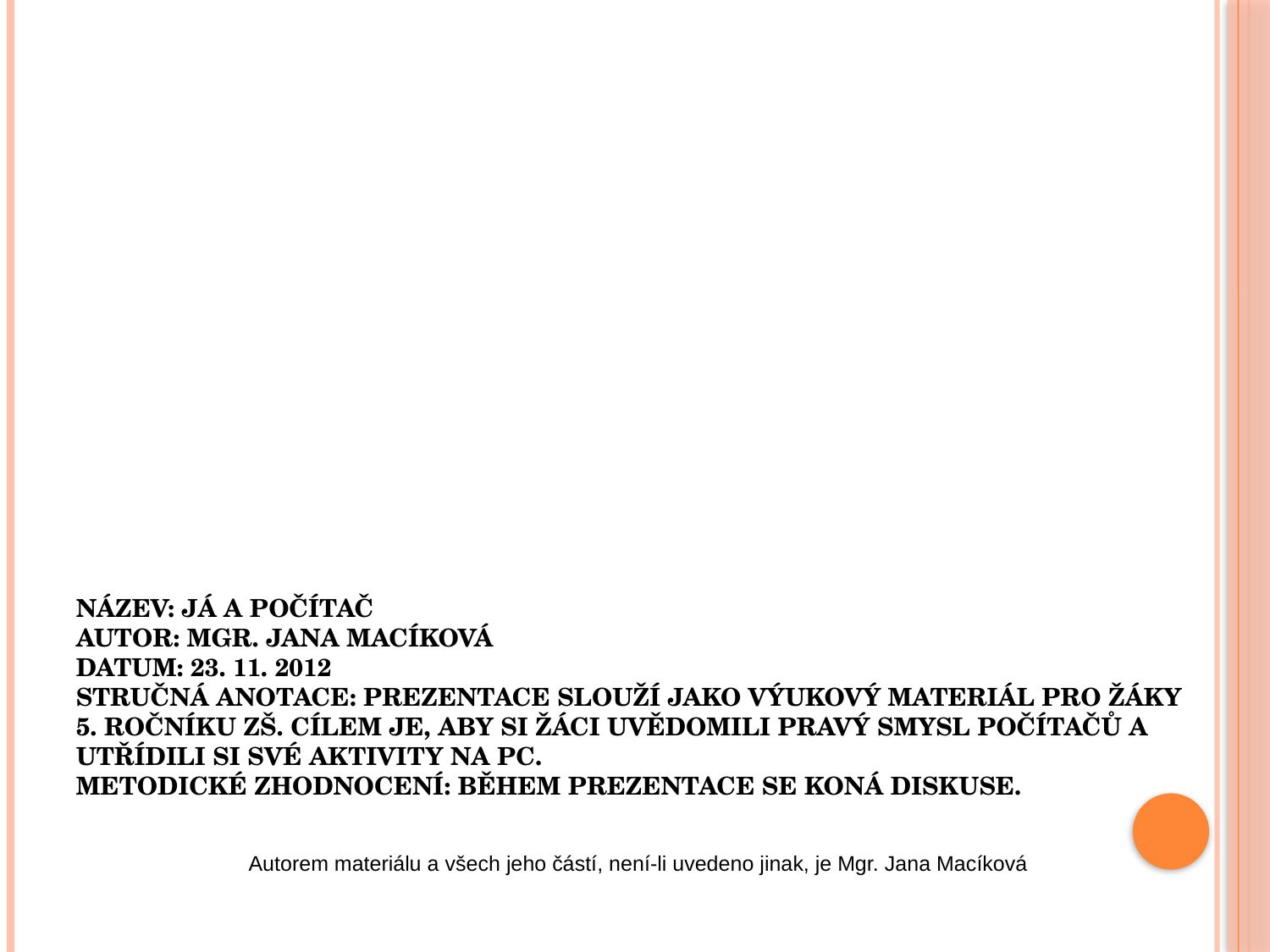

# Název: Já a počítač Autor: Mgr. Jana Macíková Datum: 23. 11. 2012 Stručná anotace: Prezentace slouží jako výukový materiál pro žáky 5. ročníku ZŠ. Cílem je, aby si žáci uvědomili pravý smysl počítačů a utřídili si své aktivity na pc. Metodické zhodnocení: Během prezentace se koná diskuse.
Autorem materiálu a všech jeho částí, není-li uvedeno jinak, je Mgr. Jana Macíková